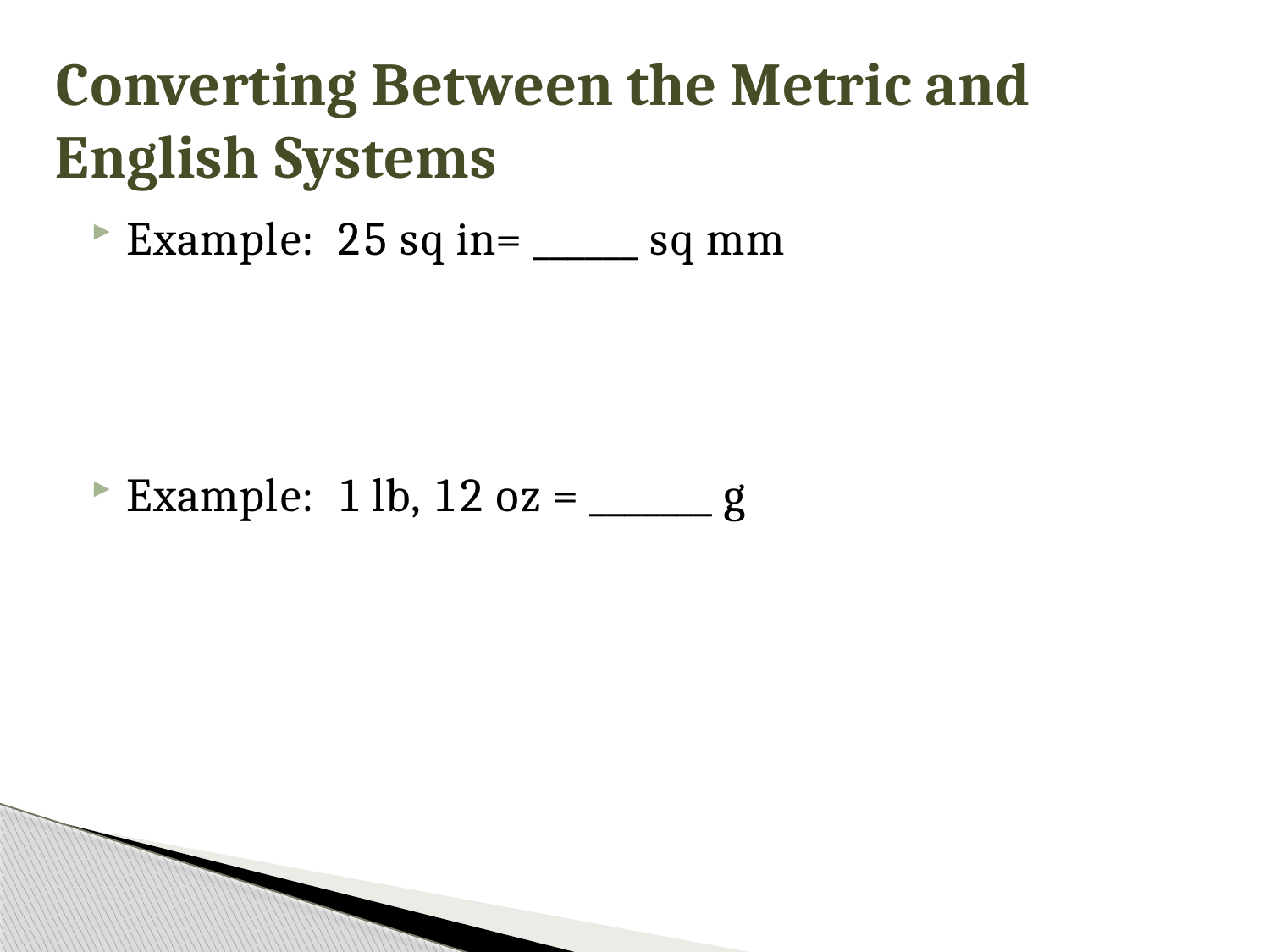

# Converting Between the Metric and English Systems
Example:  25 sq in= ______ sq mm

Example:  1 lb, 12 oz = _______ g